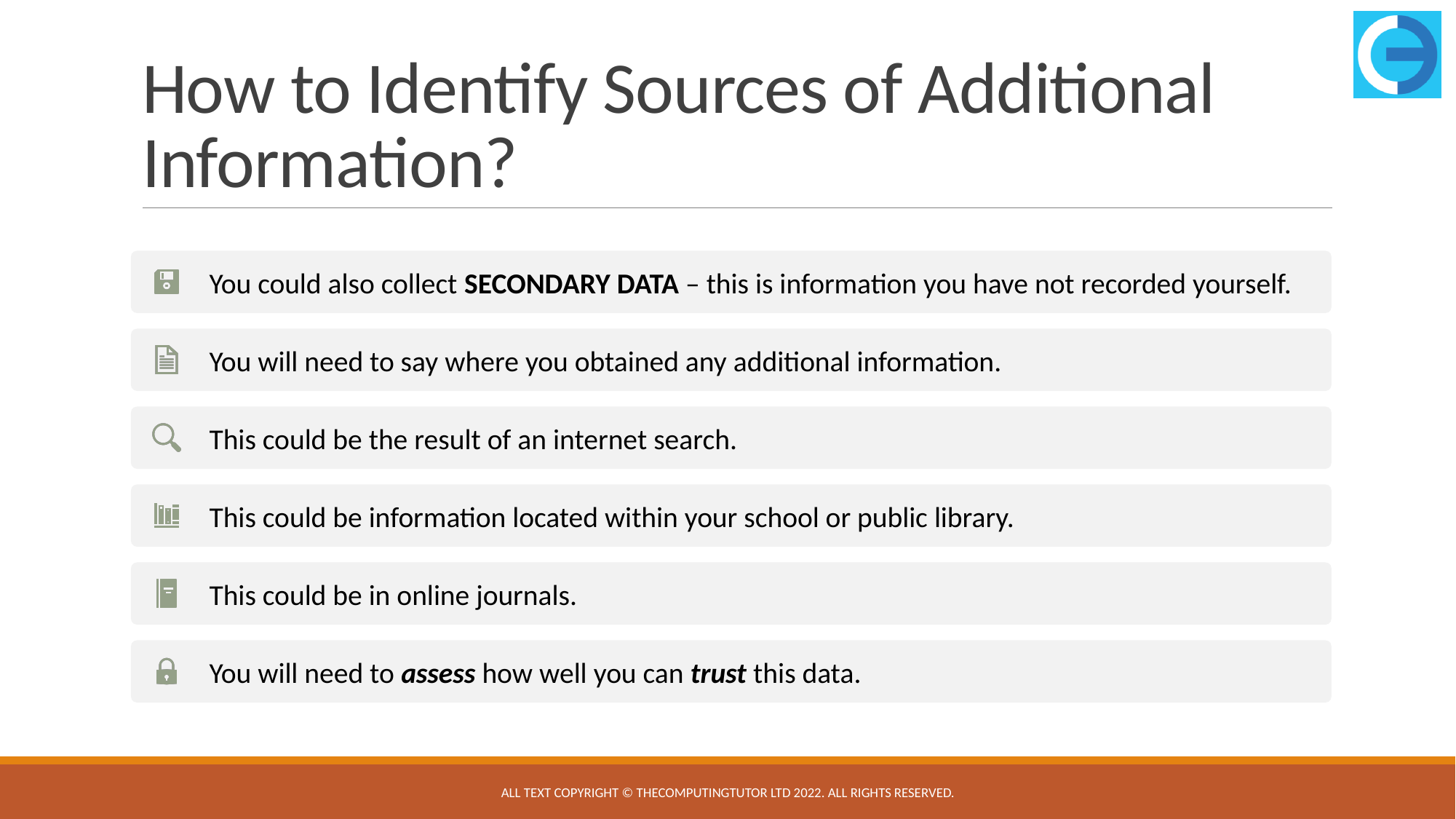

# How to Identify Sources of Additional Information?
You could also collect SECONDARY DATA – this is information you have not recorded yourself.
You will need to say where you obtained any additional information.
This could be the result of an internet search.
This could be information located within your school or public library.
This could be in online journals.
You will need to assess how well you can trust this data.
All text copyright © TheComputingTutor Ltd 2022. All rights Reserved.